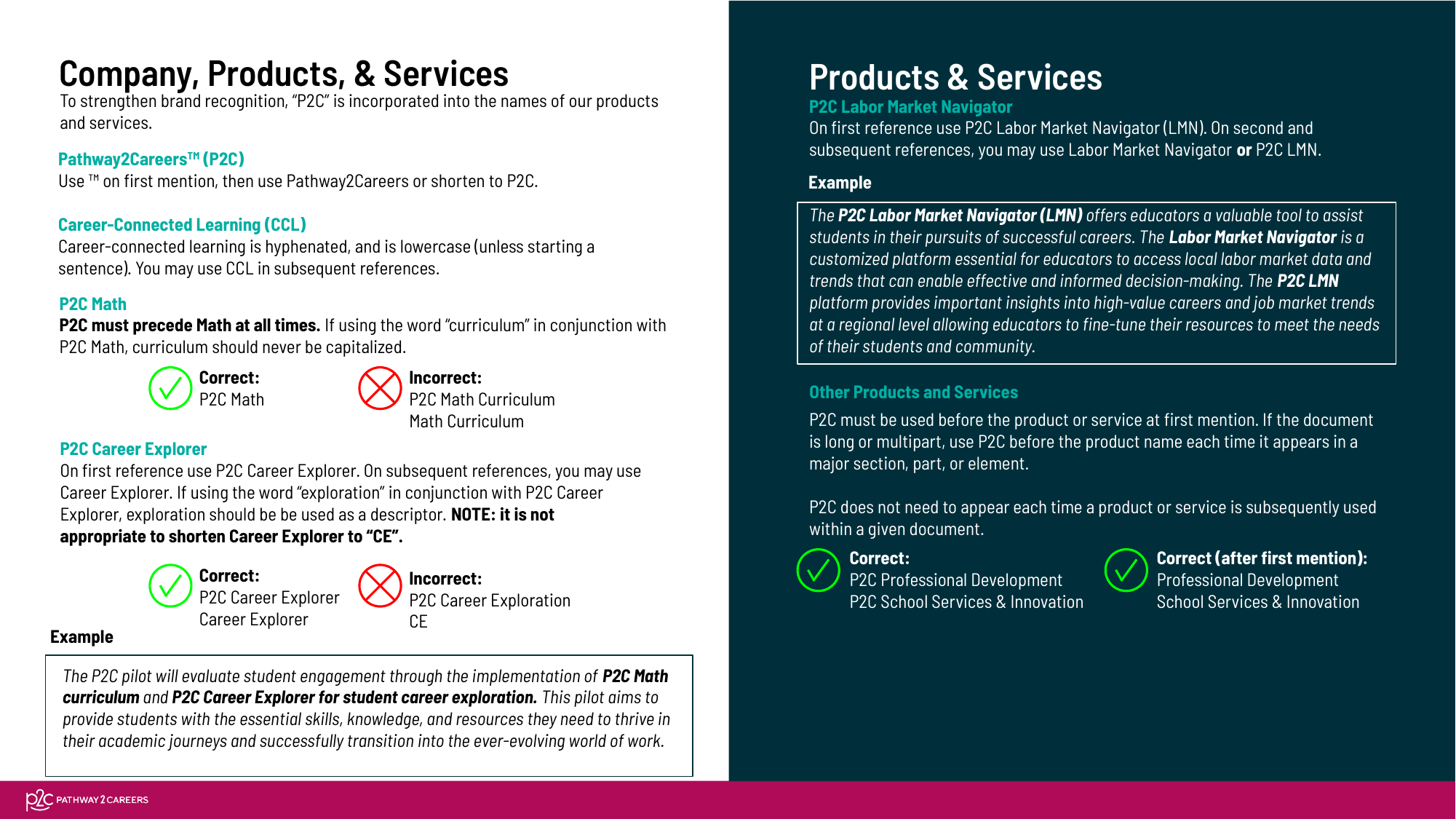

Company, Products, & Services

Products & Services

To strengthen brand recognition, “P2C” is incorporated into the names of our products and services.
P2C Labor Market Navigator
On first reference use P2C Labor Market Navigator (LMN). On second and subsequent references, you may use Labor Market Navigator or P2C LMN.

The P2C Labor Market Navigator (LMN) offers educators a valuable tool to assist students in their pursuits of successful careers. The Labor Market Navigator is a customized platform essential for educators to access local labor market data and trends that can enable effective and informed decision-making. The P2C LMN platform provides important insights into high-value careers and job market trends at a regional level allowing educators to fine-tune their resources to meet the needs of their students and community.
Pathway2CareersTM (P2C)
Use ™ on first mention, then use Pathway2Careers or shorten to P2C.
Career-Connected Learning (CCL)
Career-connected learning is hyphenated, and is lowercase (unless starting a sentence). You may use CCL in subsequent references.

Example

P2C Math
P2C must precede Math at all times. If using the word “curriculum” in conjunction with P2C Math, curriculum should never be capitalized.
Correct:
P2C Math
Incorrect:
P2C Math Curriculum
Math Curriculum

Other Products and Services
P2C must be used before the product or service at first mention. If the document is long or multipart, use P2C before the product name each time it appears in a major section, part, or element.

P2C does not need to appear each time a product or service is subsequently used within a given document.
P2C Career Explorer
On first reference use P2C Career Explorer. On subsequent references, you may use Career Explorer. If using the word “exploration” in conjunction with P2C Career Explorer, exploration should be be used as a descriptor. NOTE: it is not appropriate to shorten Career Explorer to “CE”.

Correct:
P2C Professional Development
P2C School Services & Innovation
Correct (after first mention):
Professional Development
School Services & Innovation

Correct:
P2C Career Explorer
Career Explorer
Incorrect:
P2C Career Exploration
CE

Example
The P2C pilot will evaluate student engagement through the implementation of P2C Math curriculum and P2C Career Explorer for student career exploration. This pilot aims to provide students with the essential skills, knowledge, and resources they need to thrive in their academic journeys and successfully transition into the ever-evolving world of work.